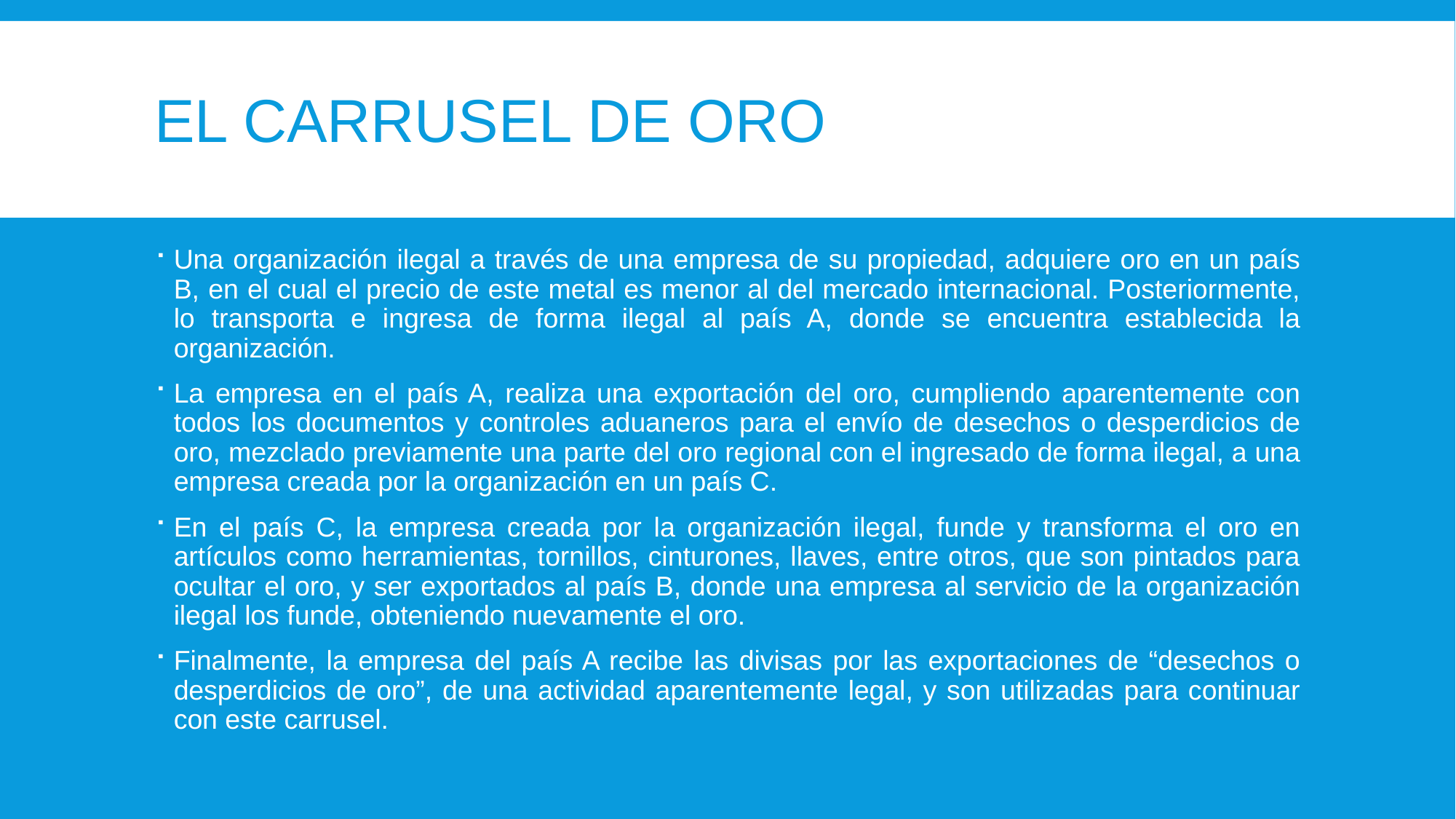

# El carrusel de oro
Una organización ilegal a través de una empresa de su propiedad, adquiere oro en un país B, en el cual el precio de este metal es menor al del mercado internacional. Posteriormente, lo transporta e ingresa de forma ilegal al país A, donde se encuentra establecida la organización.
La empresa en el país A, realiza una exportación del oro, cumpliendo aparentemente con todos los documentos y controles aduaneros para el envío de desechos o desperdicios de oro, mezclado previamente una parte del oro regional con el ingresado de forma ilegal, a una empresa creada por la organización en un país C.
En el país C, la empresa creada por la organización ilegal, funde y transforma el oro en artículos como herramientas, tornillos, cinturones, llaves, entre otros, que son pintados para ocultar el oro, y ser exportados al país B, donde una empresa al servicio de la organización ilegal los funde, obteniendo nuevamente el oro.
Finalmente, la empresa del país A recibe las divisas por las exportaciones de “desechos o desperdicios de oro”, de una actividad aparentemente legal, y son utilizadas para continuar con este carrusel.